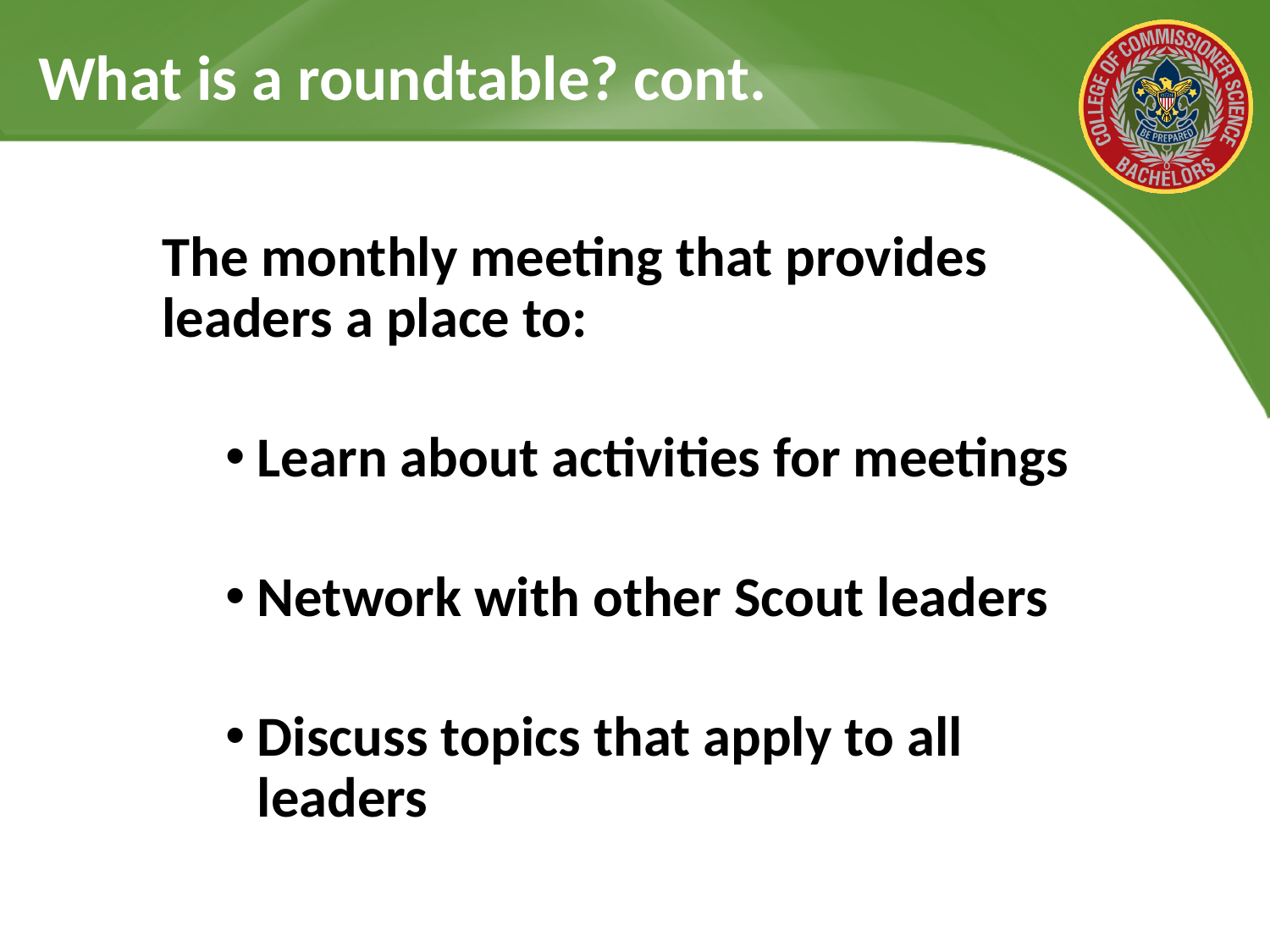

# What is a roundtable? cont.
The monthly meeting that provides  leaders a place to:

Learn about activities for meetings

Network with other Scout leaders

Discuss topics that apply to all leaders